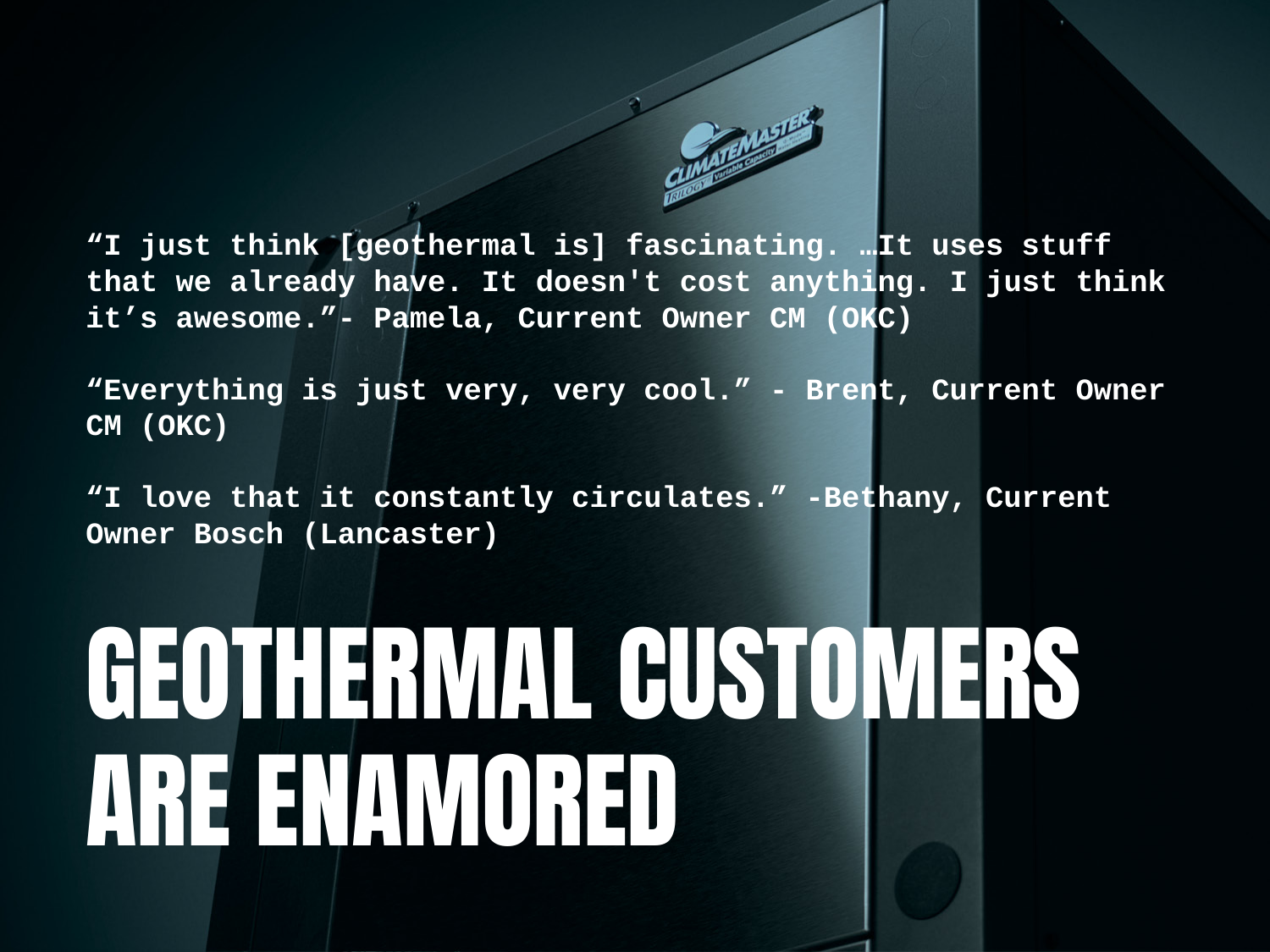

“I just think [geothermal is] fascinating. …It uses stuff that we already have. It doesn't cost anything. I just think it’s awesome.”- Pamela, Current Owner CM (OKC)

“Everything is just very, very cool.” - Brent, Current Owner CM (OKC)

“I love that it constantly circulates.” -Bethany, Current Owner Bosch (Lancaster)

GEOTHERMAL CUSTOMERS ARE ENAMORED